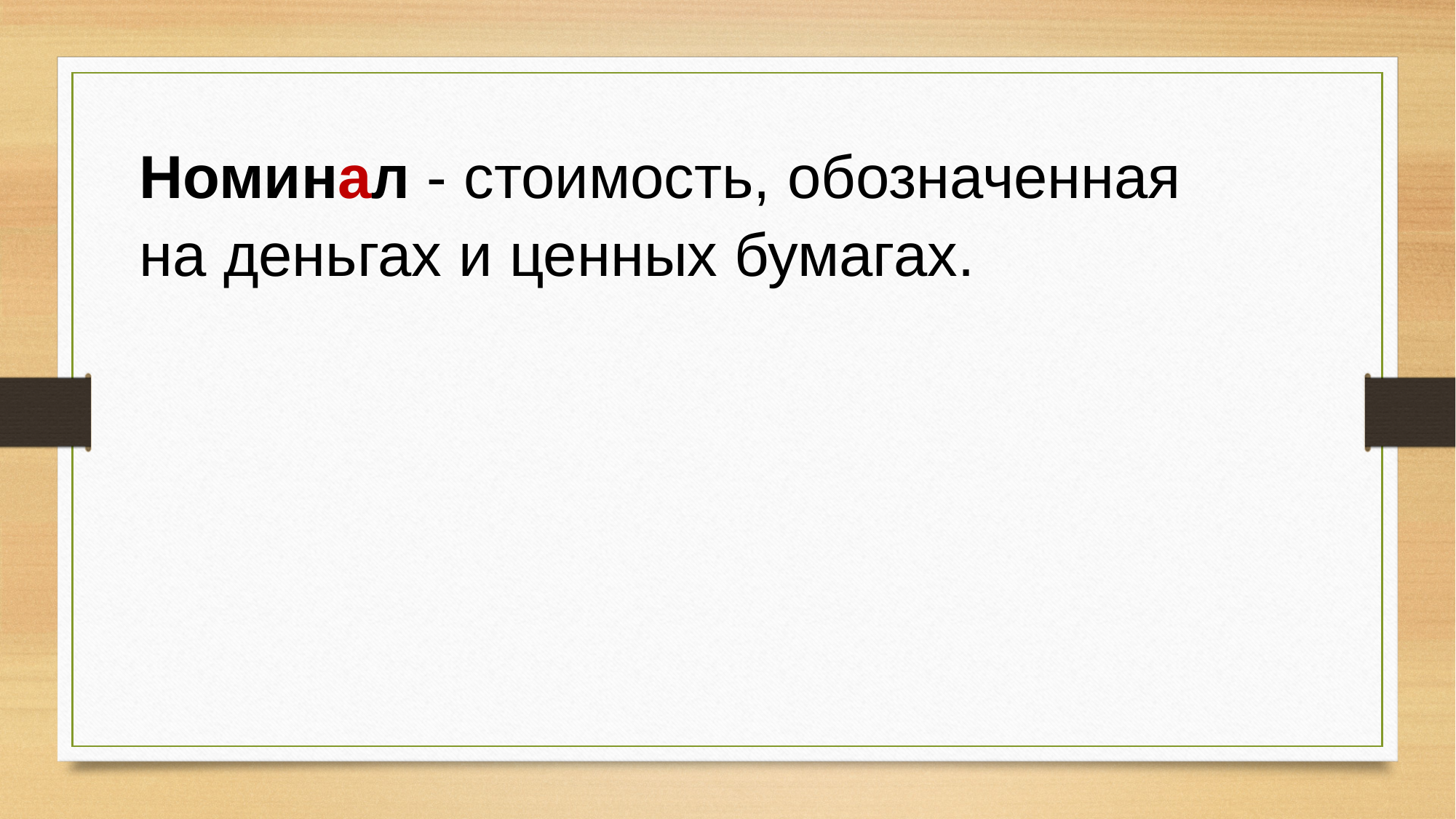

Номинал - стоимость, обозначенная на деньгах и ценных бумагах.